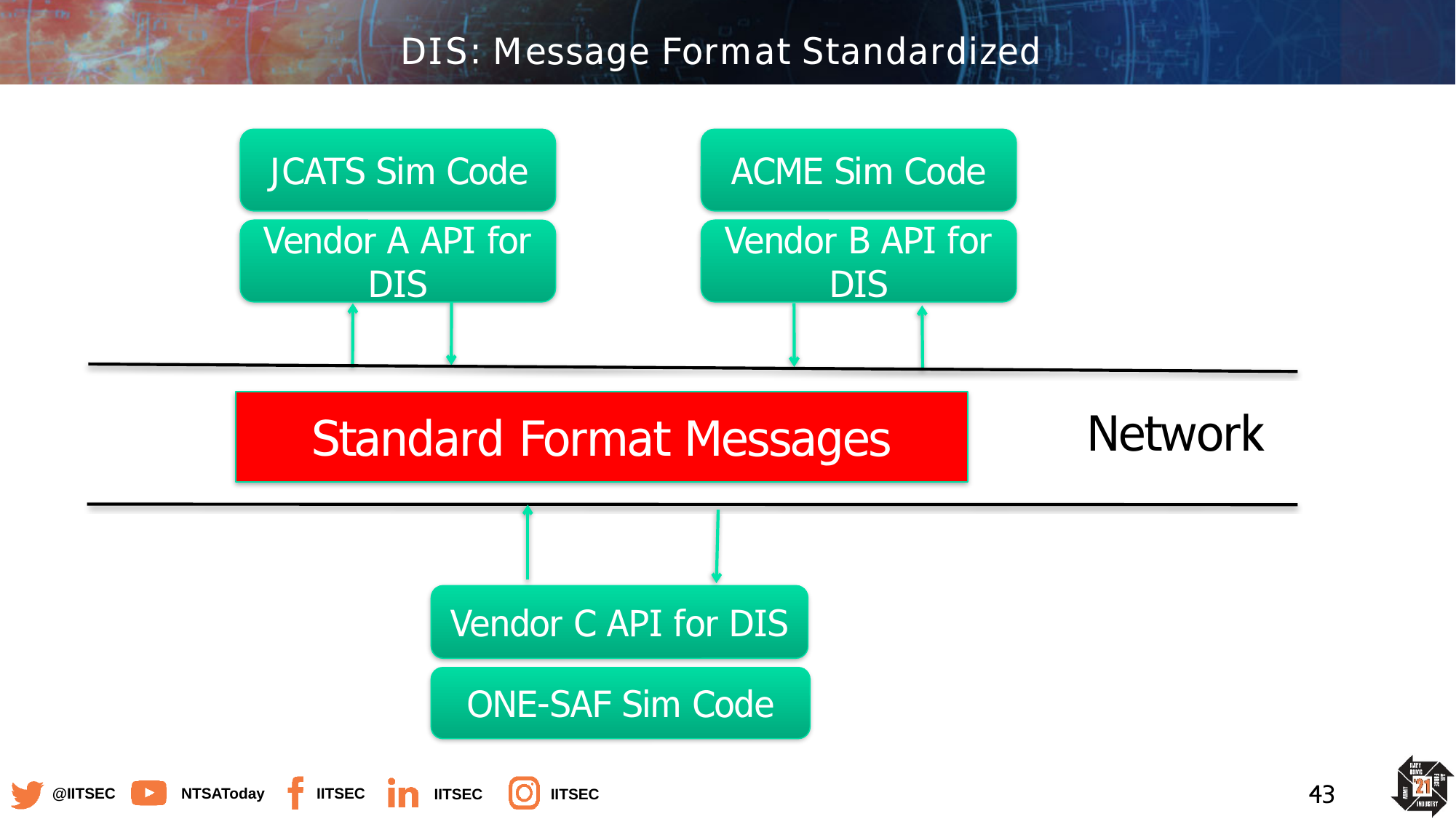

# DIS: Message Format Standardized
JCATS Sim Code
ACME Sim Code
Vendor A API for DIS
Vendor B API for DIS
Standard Format Messages
Network
Vendor C API for DIS
ONE-SAF Sim Code
43